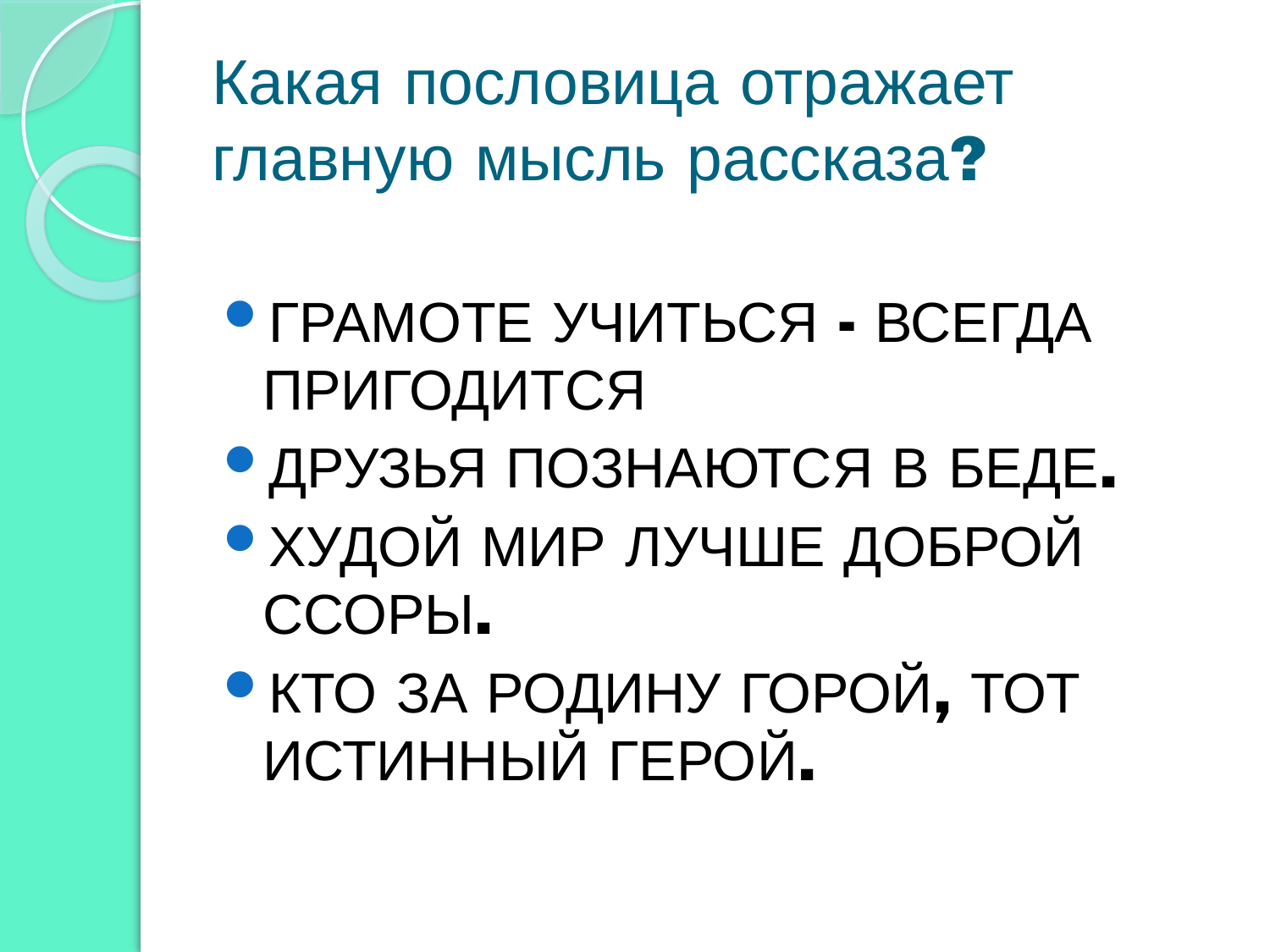

# Какая пословица отражает главную мысль рассказа?

ГРАМОТЕ УЧИТЬСЯ - ВСЕГДА ПРИГОДИТСЯ
ДРУЗЬЯ ПОЗНАЮТСЯ В БЕДЕ.
ХУДОЙ МИР ЛУЧШЕ ДОБРОЙ ССОРЫ.
КТО ЗА РОДИНУ ГОРОЙ, ТОТ ИСТИННЫЙ ГЕРОЙ.